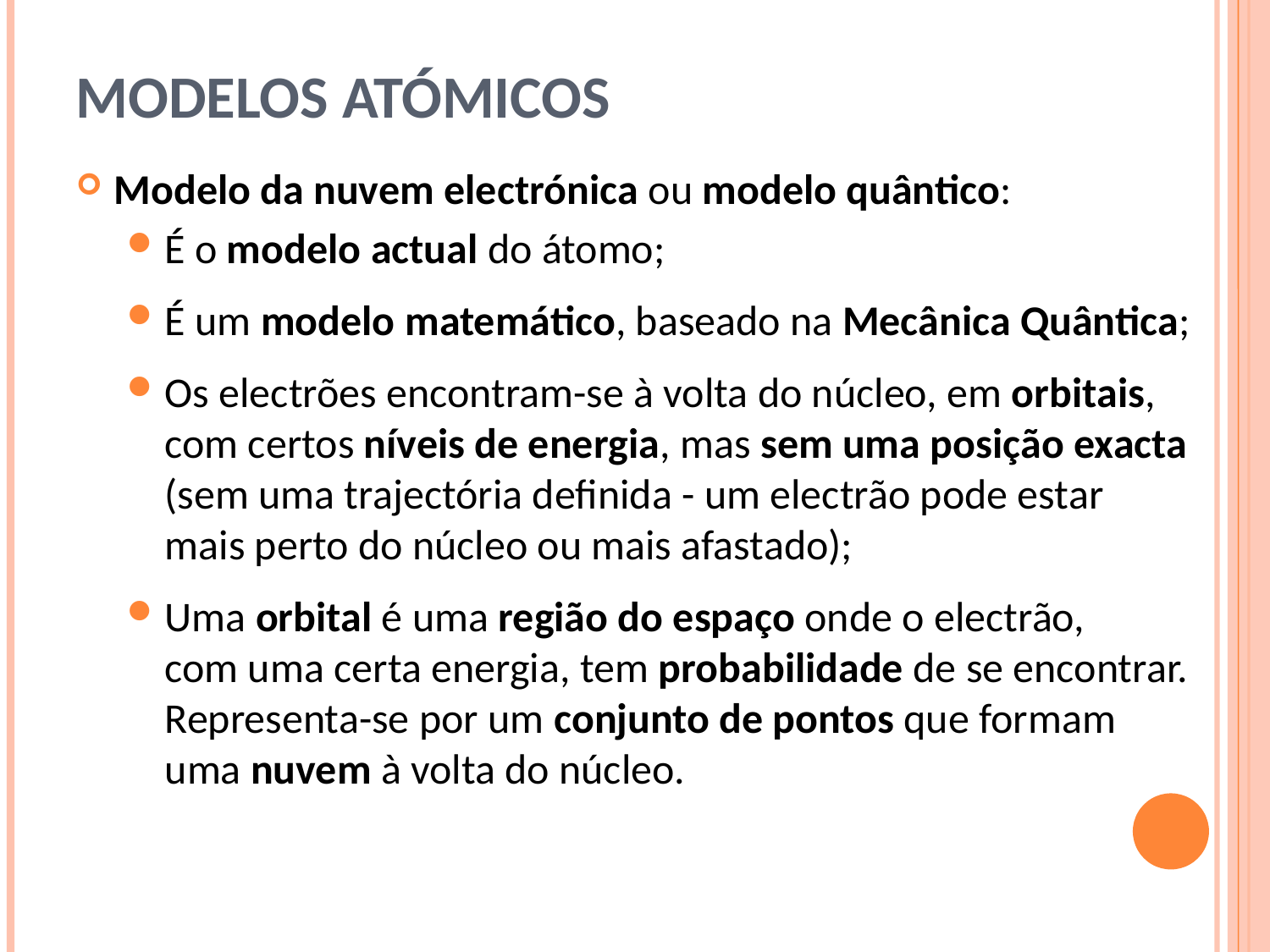

# Modelos atómicos
Modelo da nuvem electrónica ou modelo quântico:
É o modelo actual do átomo;
É um modelo matemático, baseado na Mecânica Quântica;
Os electrões encontram-se à volta do núcleo, em orbitais,
com certos níveis de energia, mas sem uma posição exacta
(sem uma trajectória definida - um electrão pode estar mais perto do núcleo ou mais afastado);
Uma orbital é uma região do espaço onde o electrão,
com uma certa energia, tem probabilidade de se encontrar. Representa-se por um conjunto de pontos que formam uma nuvem à volta do núcleo.